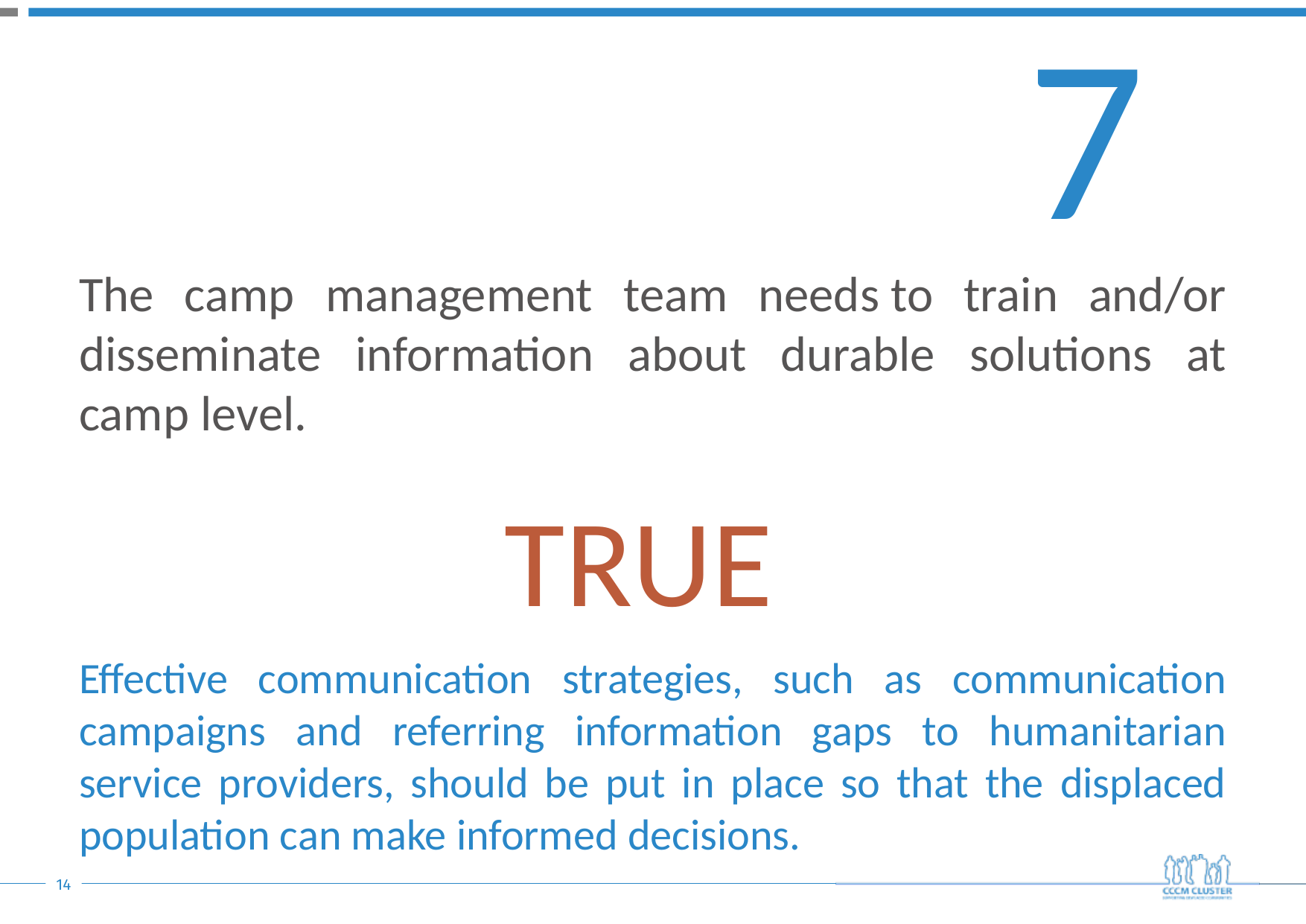

7
The camp management team needs to train and/or disseminate information about durable solutions at camp level.
TRUE
Effective communication strategies, such as communication campaigns and referring information gaps to humanitarian service providers, should be put in place so that the displaced population can make informed decisions.